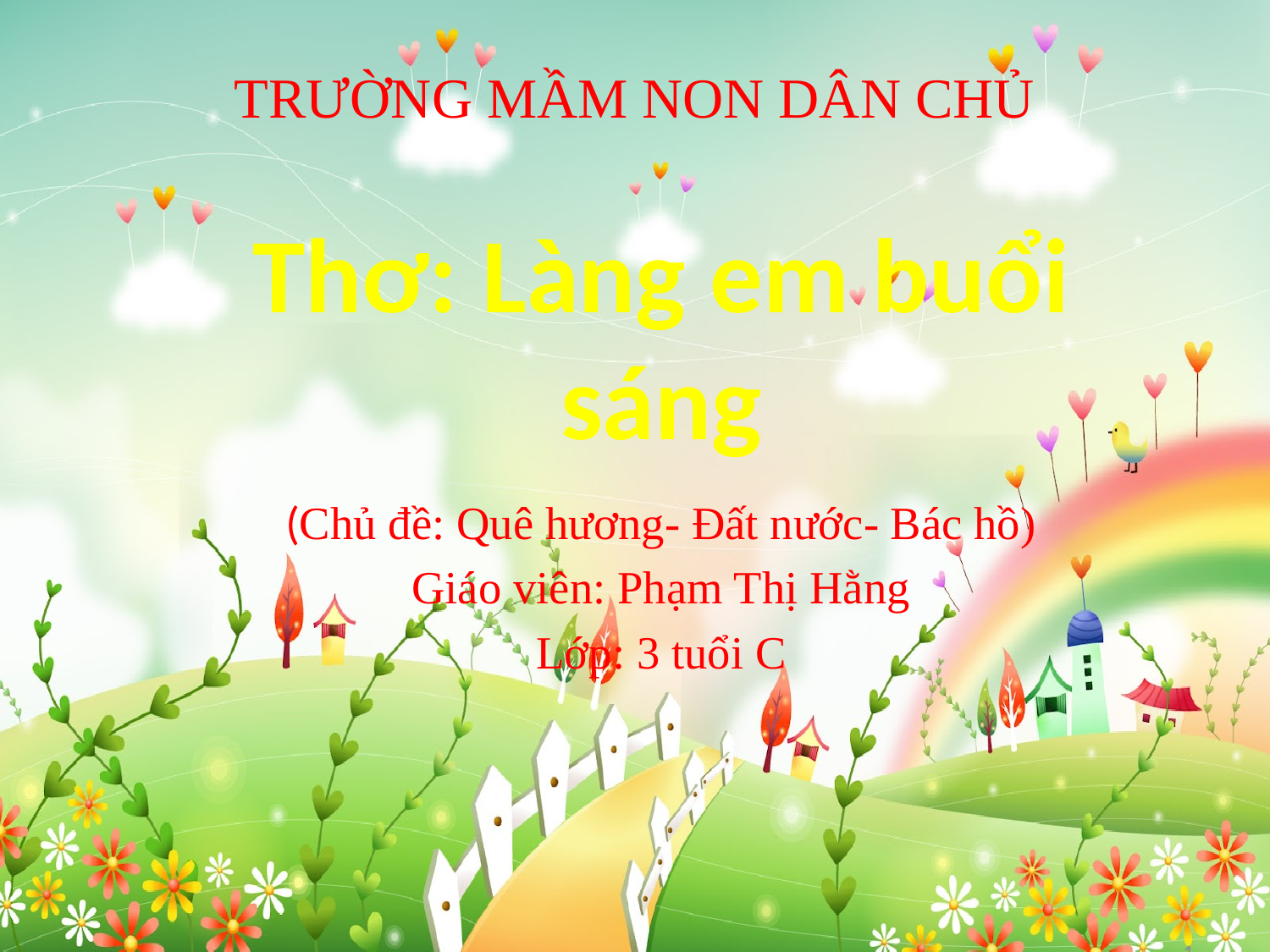

# TRƯỜNG MẦM NON DÂN CHỦ
Thơ: Làng em buổi sáng
(Chủ đề: Quê hương- Đất nước- Bác hồ)
Giáo viên: Phạm Thị Hằng
Lớp: 3 tuổi C

1